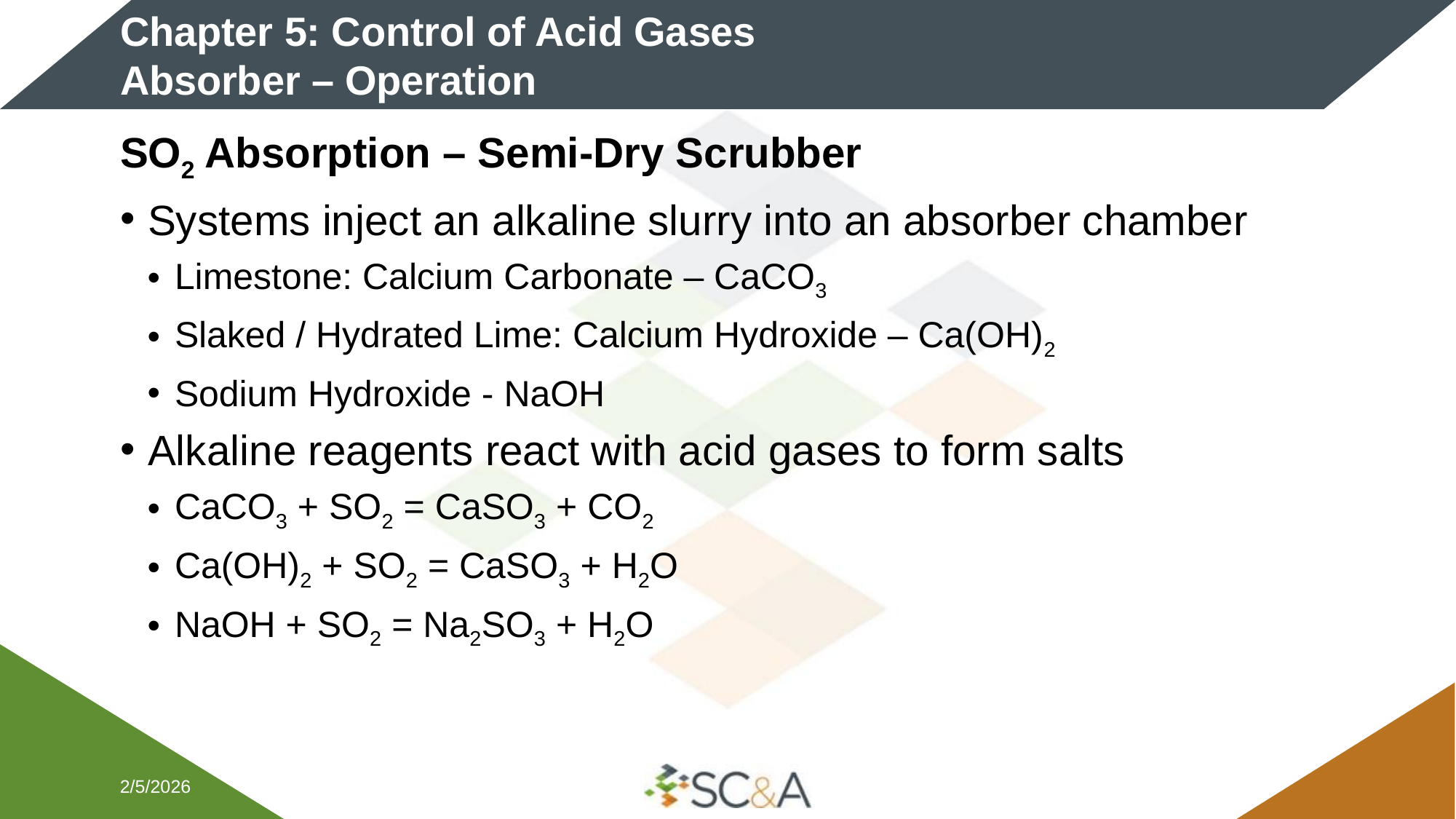

# Chapter 5: Control of Acid Gases Absorber – Operation
SO2 Absorption – Semi-Dry Scrubber
Systems inject an alkaline slurry into an absorber chamber
Limestone: Calcium Carbonate – CaCO3
Slaked / Hydrated Lime: Calcium Hydroxide – Ca(OH)2
Sodium Hydroxide - NaOH
Alkaline reagents react with acid gases to form salts
CaCO3 + SO2 = CaSO3 + CO2
Ca(OH)2 + SO2 = CaSO3 + H2O
NaOH + SO2 = Na2SO3 + H2O
2/5/2026